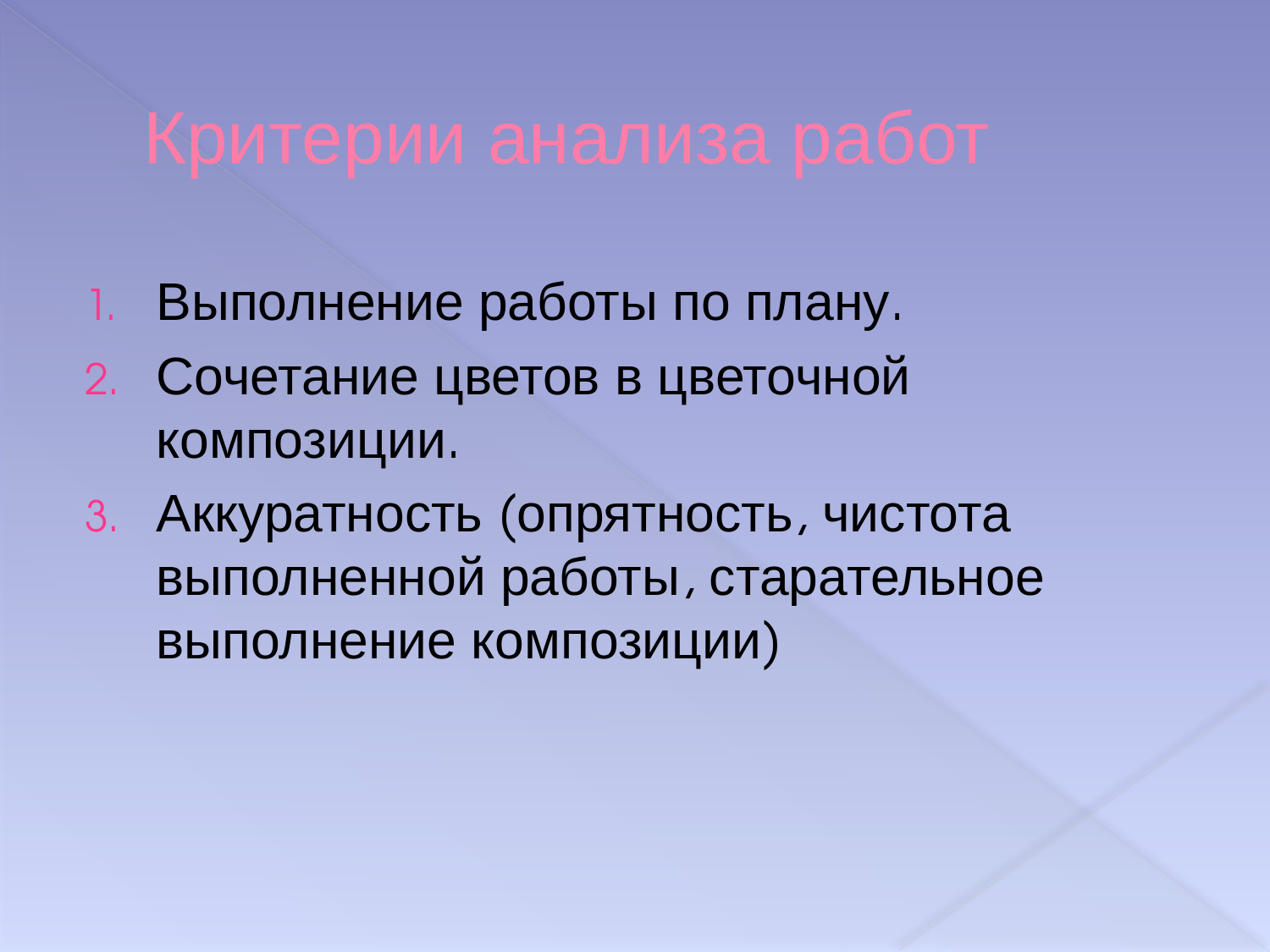

# Критерии анализа работ
Выполнение работы по плану.
Сочетание цветов в цветочной композиции.
Аккуратность (опрятность, чистота выполненной работы, старательное выполнение композиции)